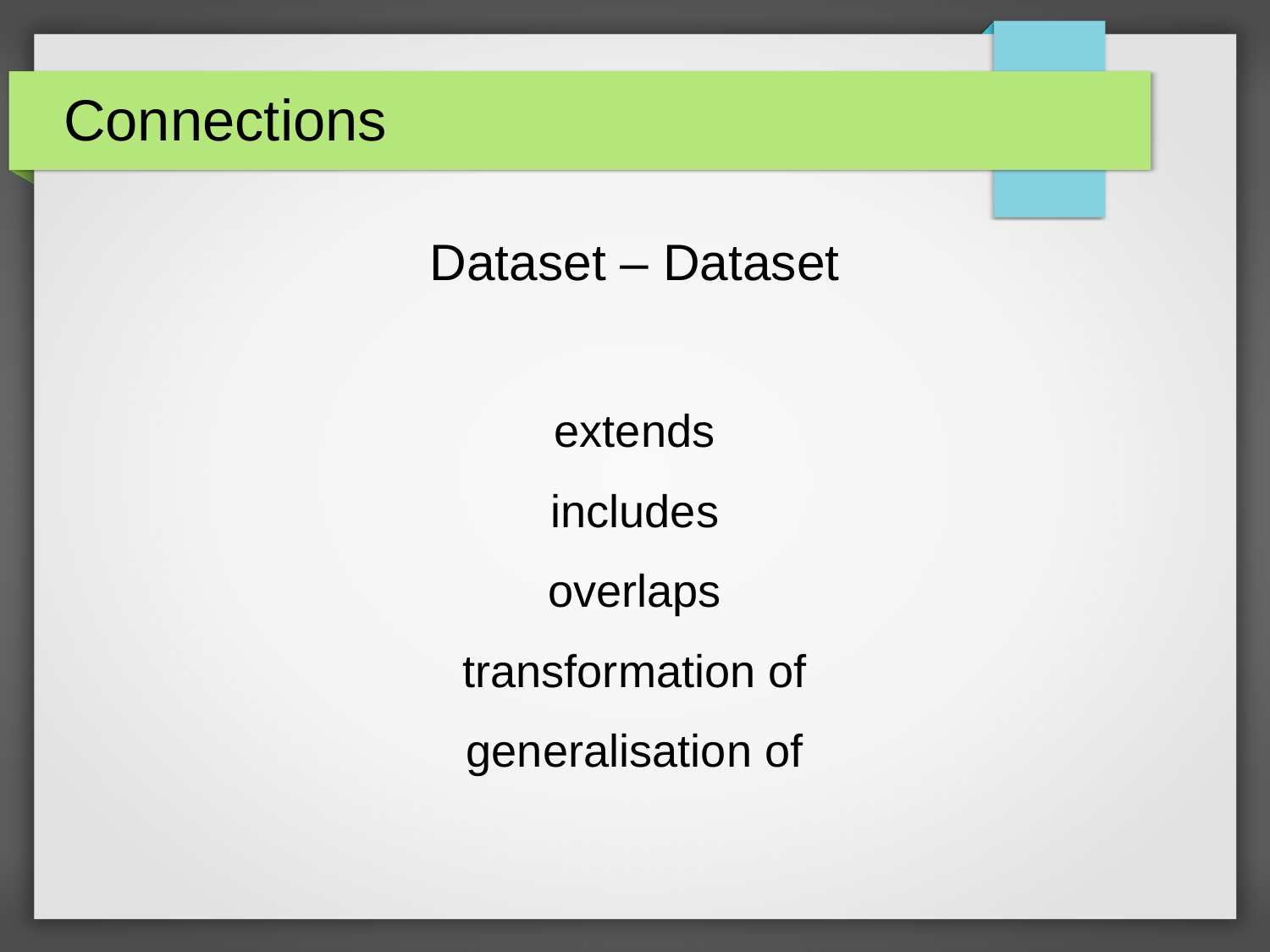

Dataset – Dataset

extends
includes
overlaps
transformation of
generalisation of
Connections